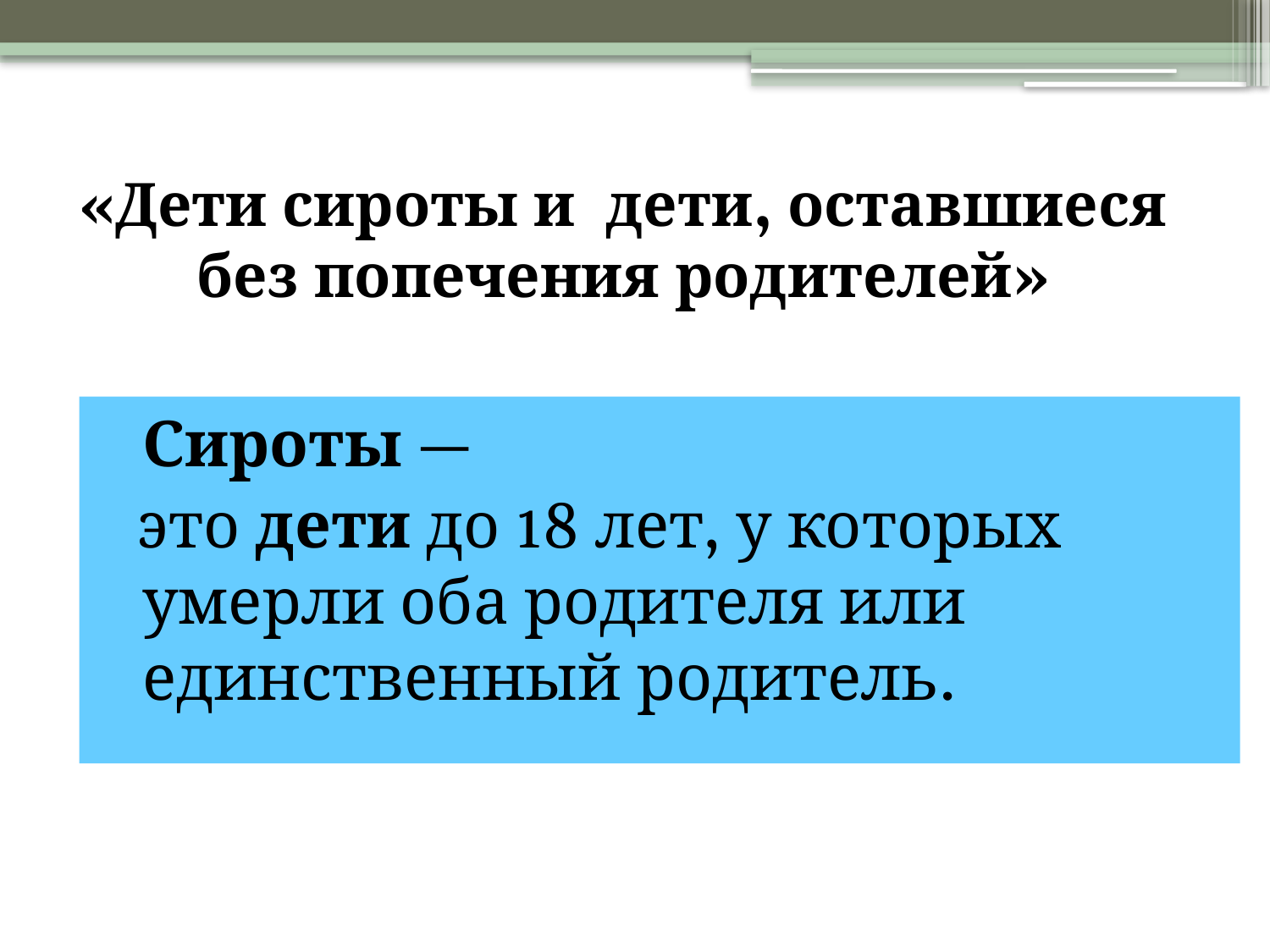

# «Дети сироты и  дети, оставшиеся без попечения родителей»
	Сироты —
  это дети до 18 лет, у которых умерли оба родителя или единственный родитель.